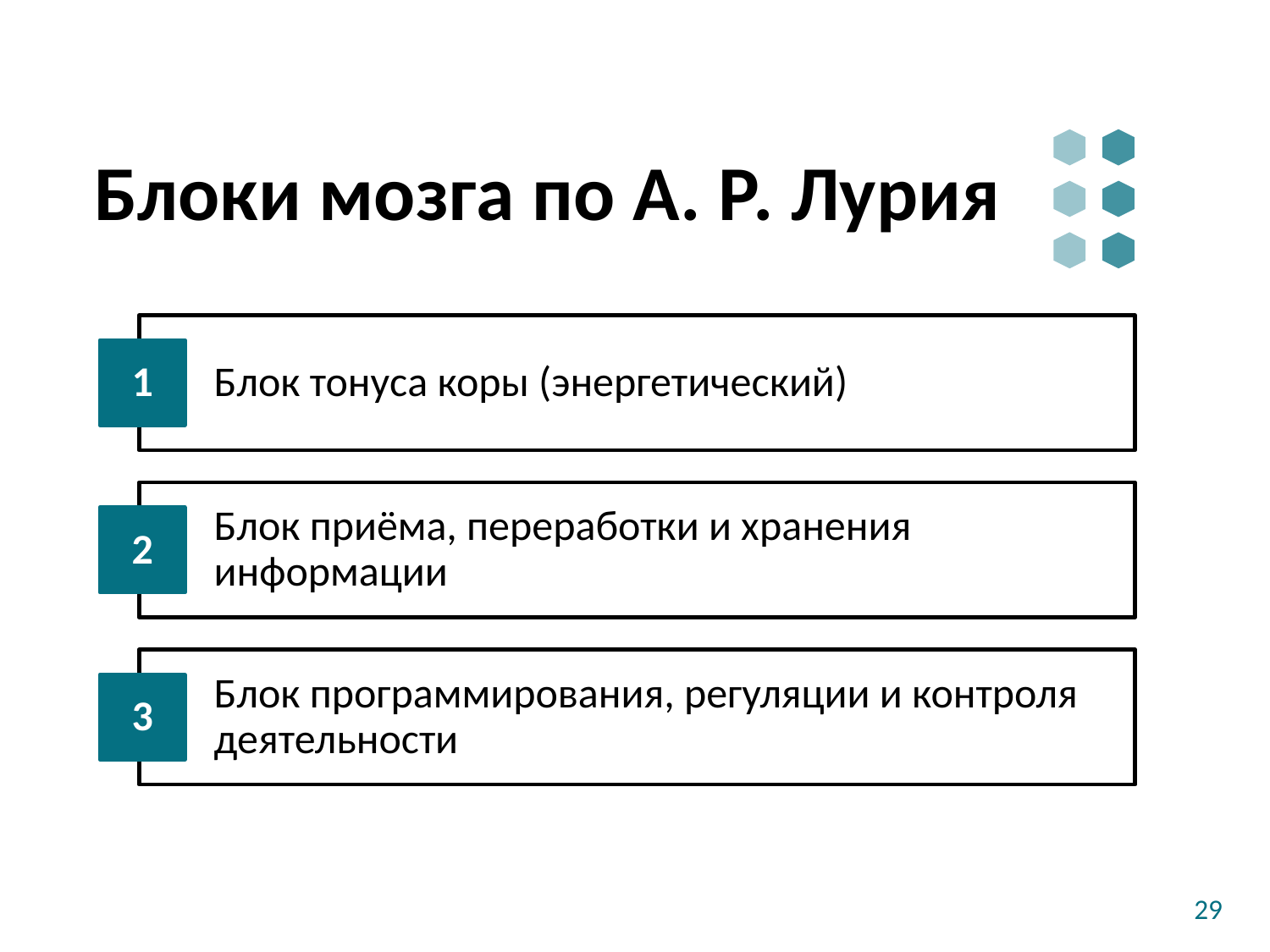

# Блоки мозга по А. Р. Лурия

Блок тонуса коры (энергетический)
1
Блок приёма, переработки и хранения информации
2
Блок программирования, регуляции и контроля деятельности
3
29